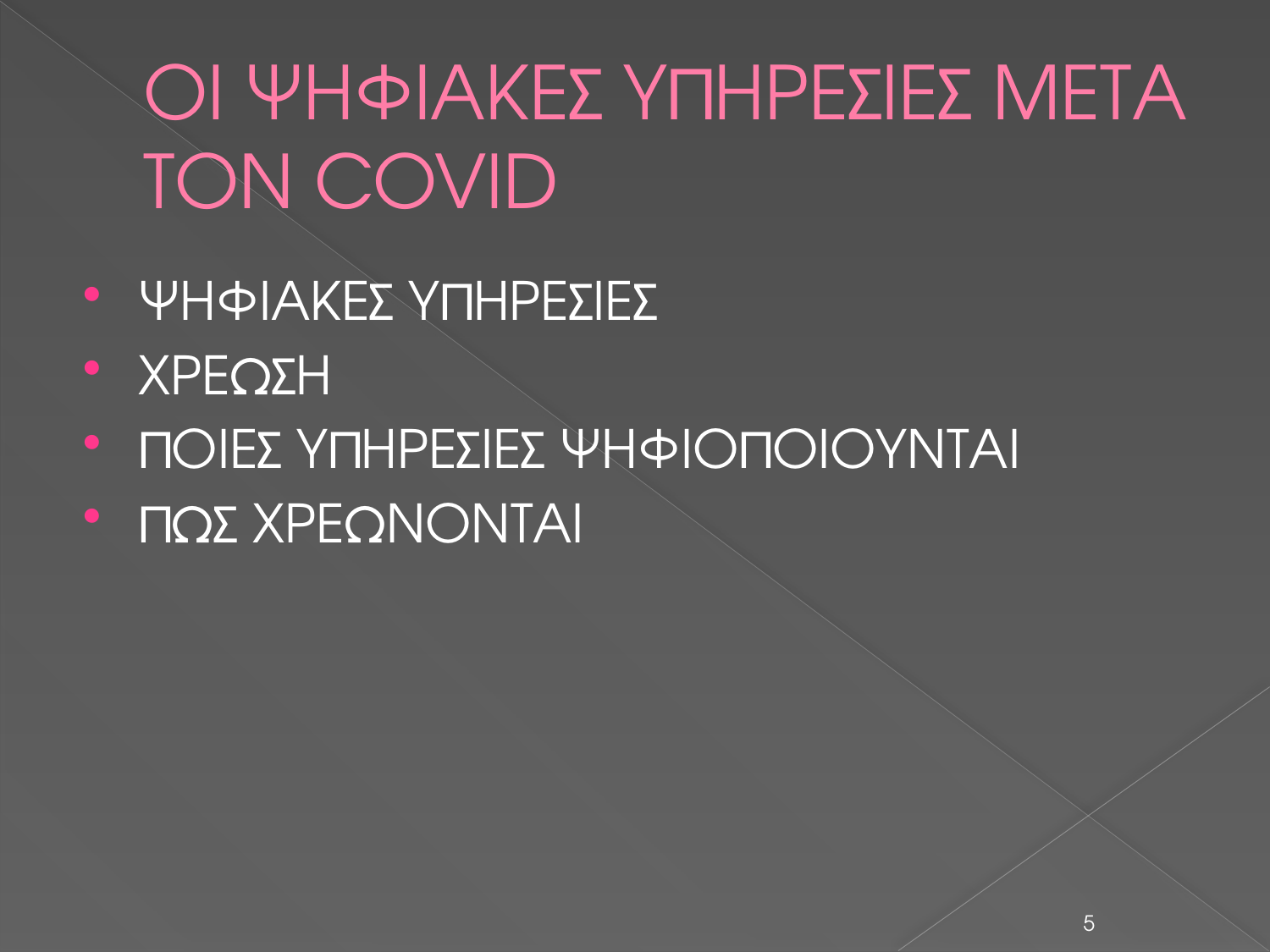

# ΟΙ ΨΗΦΙΑΚΕΣ ΥΠΗΡΕΣΙΕΣ ΜΕΤΑ ΤΟΝ COVID
ΨΗΦΙΑΚΕΣ ΥΠΗΡΕΣΙΕΣ
ΧΡΕΩΣΗ
ΠΟΙΕΣ ΥΠΗΡΕΣΙΕΣ ΨΗΦΙΟΠΟΙΟΥΝΤΑΙ
ΠΩΣ ΧΡΕΩΝΟΝΤΑΙ
5